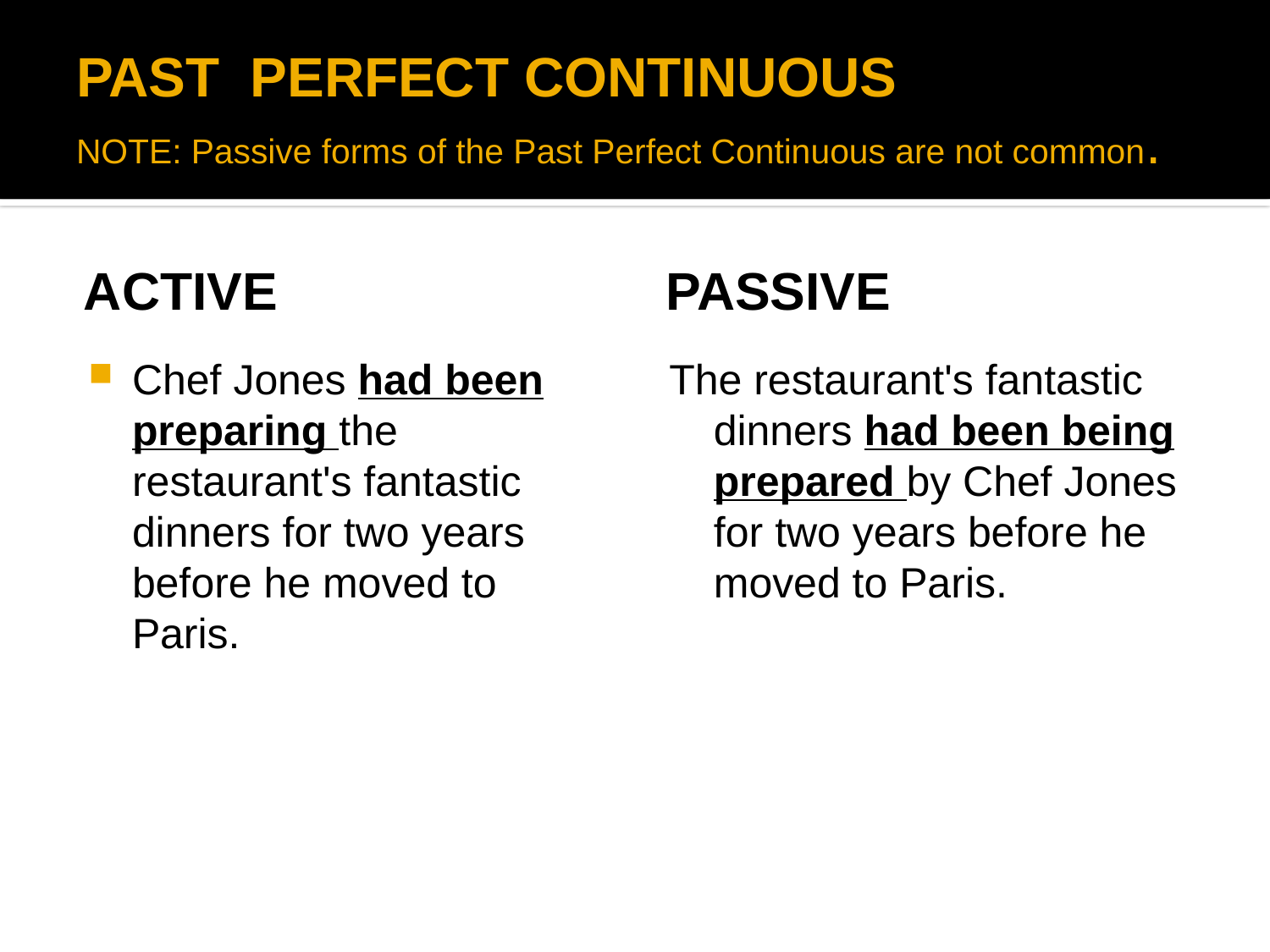

# PAST  PERFECT CONTINUOUS NOTE: Passive forms of the Past Perfect Continuous are not common.
active
passive
Chef Jones had been preparing the restaurant's fantastic dinners for two years before he moved to Paris.
The restaurant's fantastic dinners had been being prepared by Chef Jones for two years before he moved to Paris.